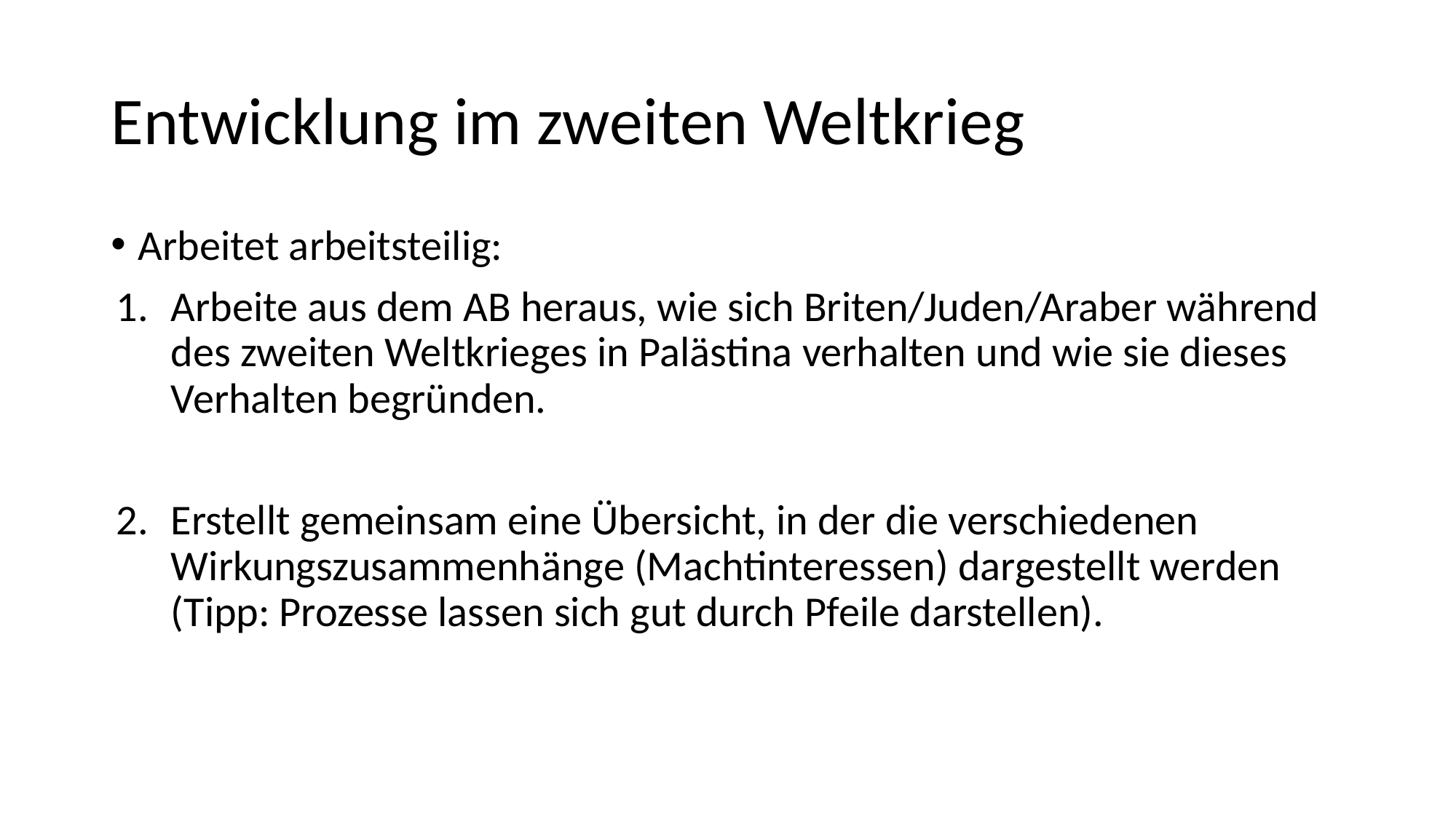

# Entwicklung im zweiten Weltkrieg
Arbeitet arbeitsteilig:
Arbeite aus dem AB heraus, wie sich Briten/Juden/Araber während des zweiten Weltkrieges in Palästina verhalten und wie sie dieses Verhalten begründen.

Erstellt gemeinsam eine Übersicht, in der die verschiedenen Wirkungszusammenhänge (Machtinteressen) dargestellt werden (Tipp: Prozesse lassen sich gut durch Pfeile darstellen).